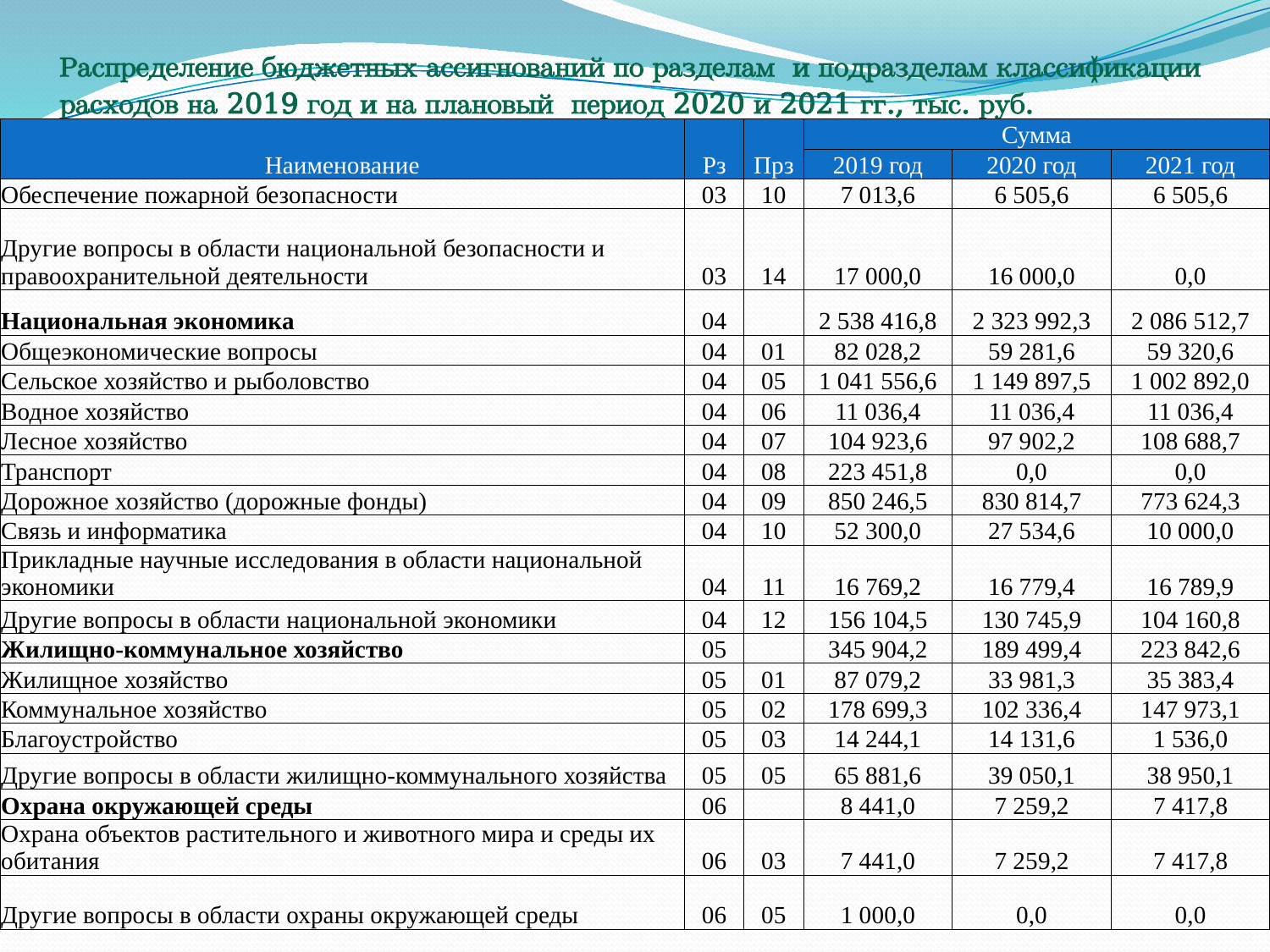

# Распределение бюджетных ассигнований по разделам  и подразделам классификации расходов на 2019 год и на плановый  период 2020 и 2021 гг., тыс. руб.
| Наименование | Рз | Прз | Сумма |  |  |
| --- | --- | --- | --- | --- | --- |
|  |  |  | 2019 год | 2020 год | 2021 год |
| Обеспечение пожарной безопасности | 03 | 10 | 7 013,6 | 6 505,6 | 6 505,6 |
| Другие вопросы в области национальной безопасности и правоохранительной деятельности | 03 | 14 | 17 000,0 | 16 000,0 | 0,0 |
| Национальная экономика | 04 |  | 2 538 416,8 | 2 323 992,3 | 2 086 512,7 |
| Общеэкономические вопросы | 04 | 01 | 82 028,2 | 59 281,6 | 59 320,6 |
| Сельское хозяйство и рыболовство | 04 | 05 | 1 041 556,6 | 1 149 897,5 | 1 002 892,0 |
| Водное хозяйство | 04 | 06 | 11 036,4 | 11 036,4 | 11 036,4 |
| Лесное хозяйство | 04 | 07 | 104 923,6 | 97 902,2 | 108 688,7 |
| Транспорт | 04 | 08 | 223 451,8 | 0,0 | 0,0 |
| Дорожное хозяйство (дорожные фонды) | 04 | 09 | 850 246,5 | 830 814,7 | 773 624,3 |
| Связь и информатика | 04 | 10 | 52 300,0 | 27 534,6 | 10 000,0 |
| Прикладные научные исследования в области национальной экономики | 04 | 11 | 16 769,2 | 16 779,4 | 16 789,9 |
| Другие вопросы в области национальной экономики | 04 | 12 | 156 104,5 | 130 745,9 | 104 160,8 |
| Жилищно-коммунальное хозяйство | 05 |  | 345 904,2 | 189 499,4 | 223 842,6 |
| Жилищное хозяйство | 05 | 01 | 87 079,2 | 33 981,3 | 35 383,4 |
| Коммунальное хозяйство | 05 | 02 | 178 699,3 | 102 336,4 | 147 973,1 |
| Благоустройство | 05 | 03 | 14 244,1 | 14 131,6 | 1 536,0 |
| Другие вопросы в области жилищно-коммунального хозяйства | 05 | 05 | 65 881,6 | 39 050,1 | 38 950,1 |
| Охрана окружающей среды | 06 |  | 8 441,0 | 7 259,2 | 7 417,8 |
| Охрана объектов растительного и животного мира и среды их обитания | 06 | 03 | 7 441,0 | 7 259,2 | 7 417,8 |
| Другие вопросы в области охраны окружающей среды | 06 | 05 | 1 000,0 | 0,0 | 0,0 |